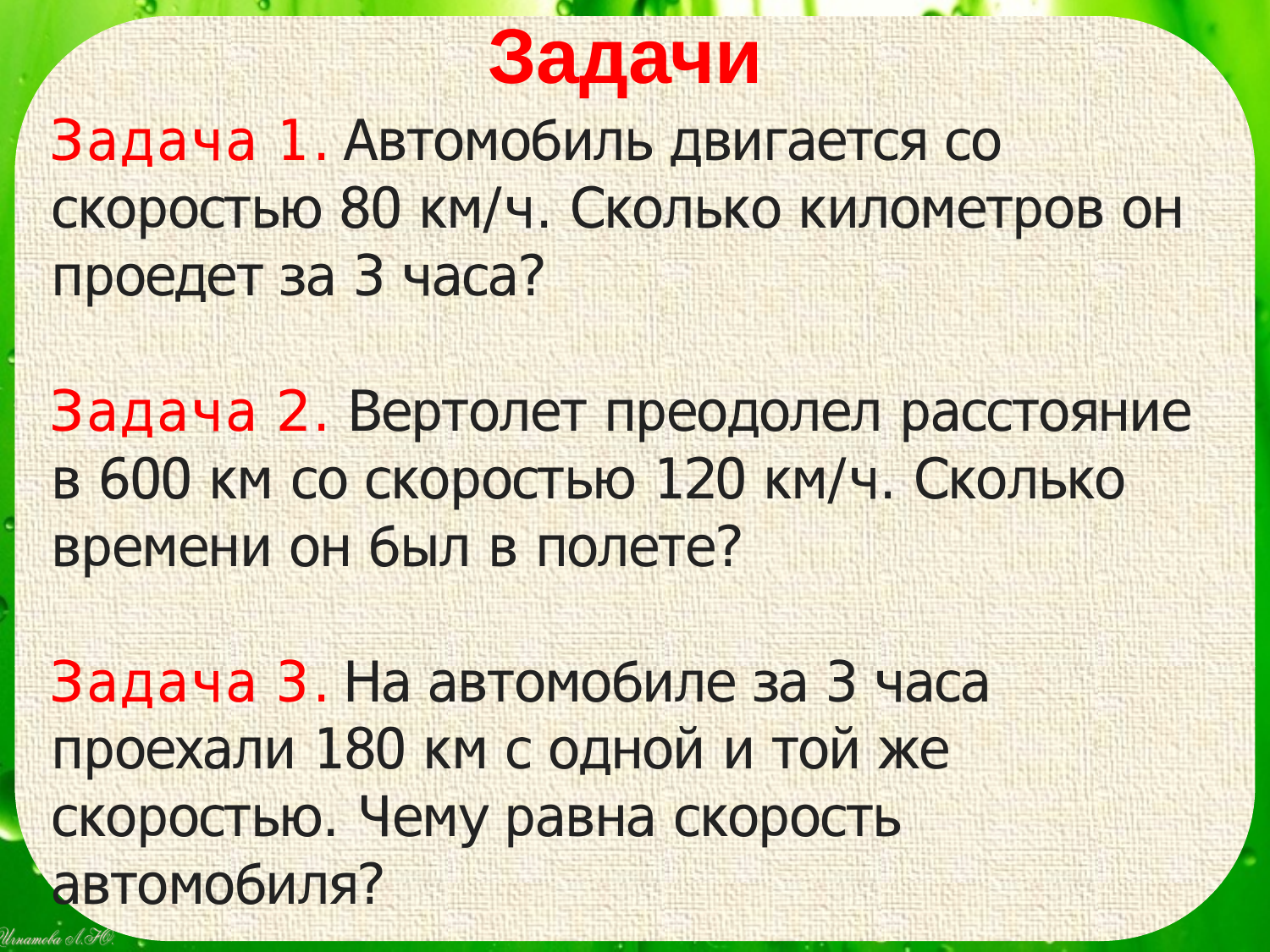

Задачи
Задача 1. Автомобиль двигается со скоростью 80 км/ч. Сколько километров он проедет за 3 часа?

Задача 2. Вертолет преодолел расстояние в 600 км со скоростью 120 км/ч. Сколько времени он был в полете?

Задача 3. На автомобиле за 3 часа проехали 180 км с одной и той же скоростью. Чему равна скорость автомобиля?